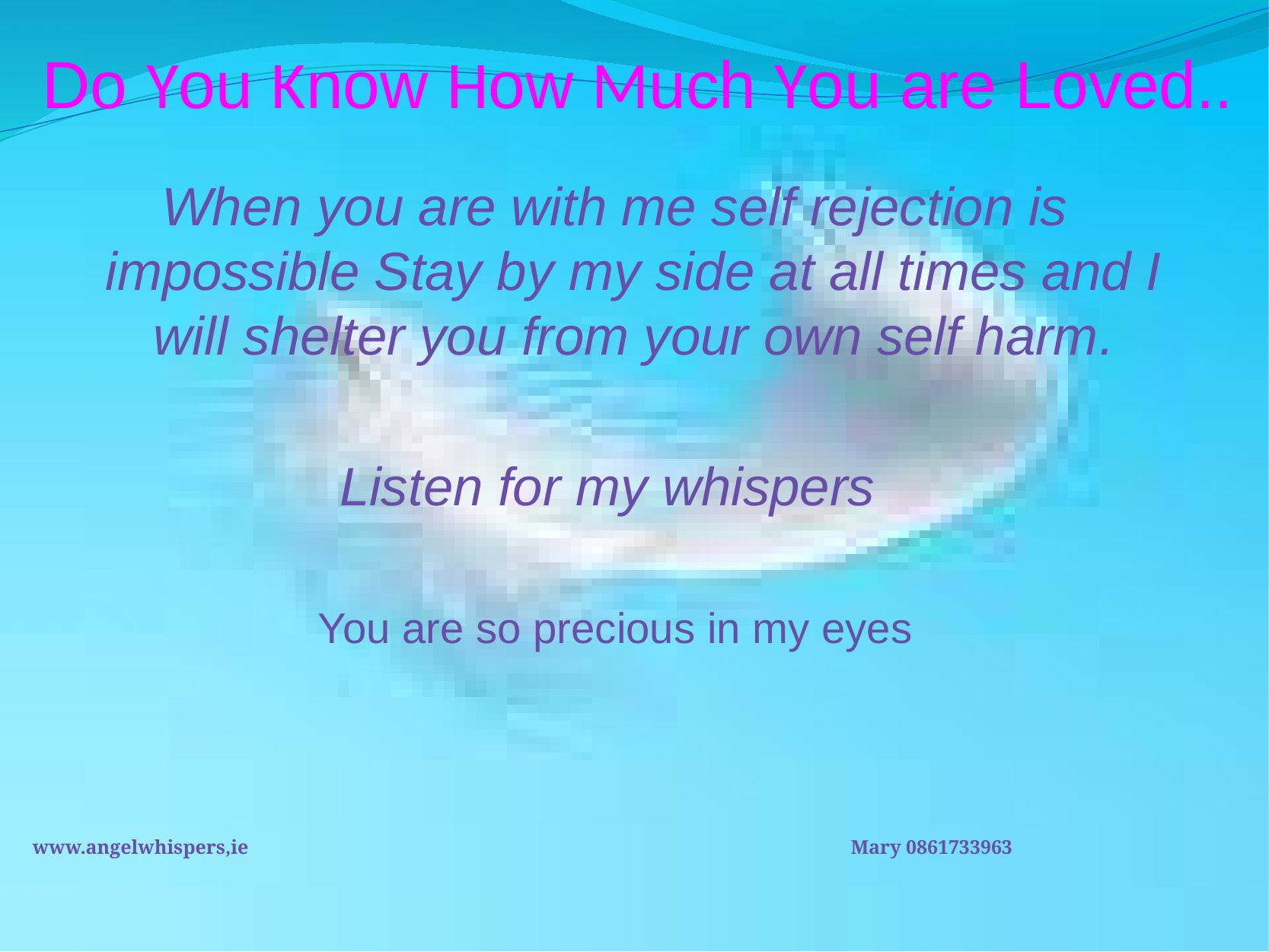

# Do You Know How Much You are Loved..

When you are with me self rejection is impossible Stay by my side at all times and I will shelter you from your own self harm.

Listen for my whispers

You are so precious in my eyes

 www.angelwhispers,ie                                                                                                                          Mary 0861733963